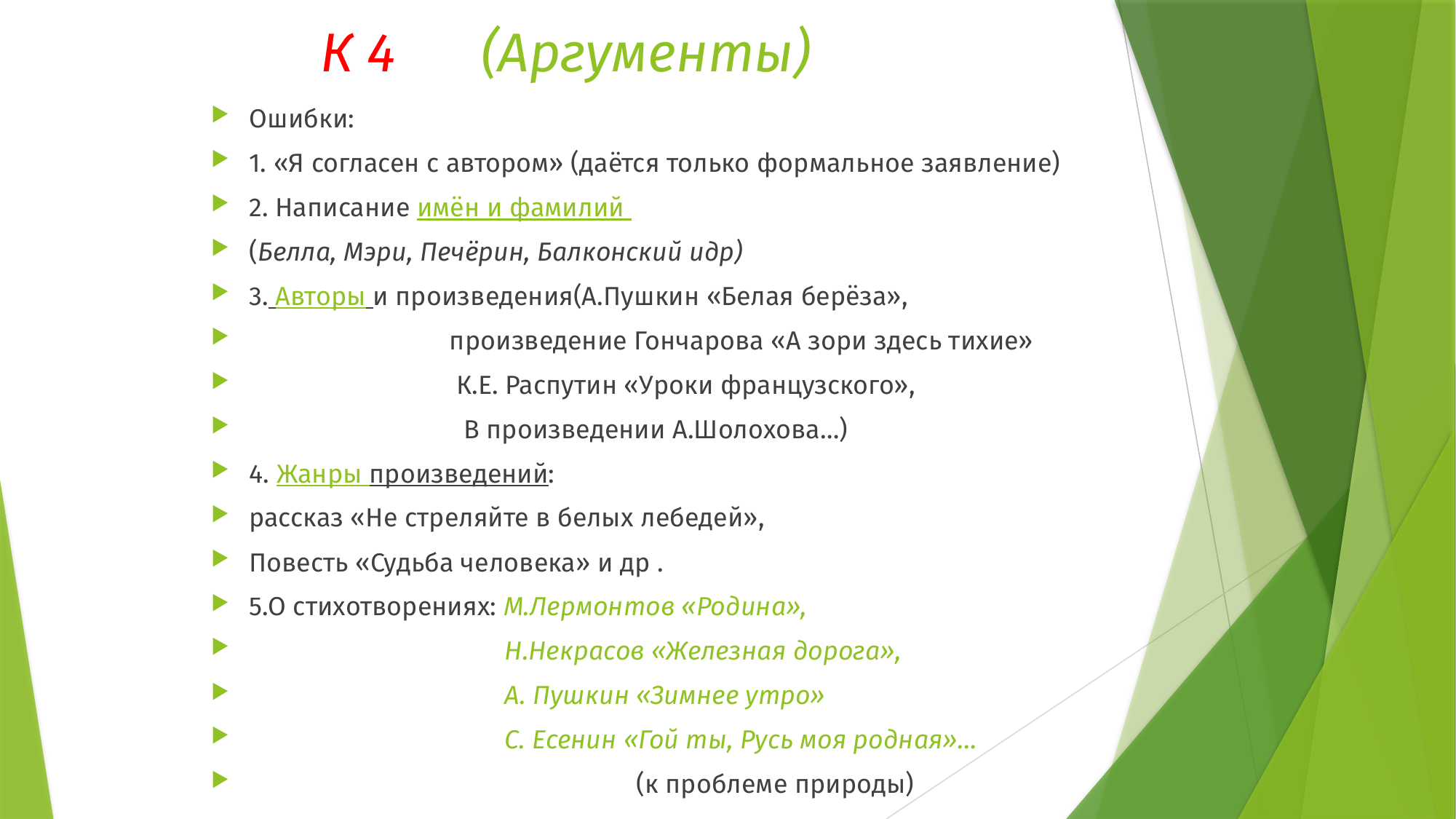

# К 4      (Аргументы)
Ошибки:
1. «Я согласен с автором» (даётся только формальное заявление)
2. Написание имён и фамилий
(Белла, Мэри, Печёрин, Балконский идр)
3. Авторы и произведения(А.Пушкин «Белая берёза»,
                             произведение Гончарова «А зори здесь тихие»
                              К.Е. Распутин «Уроки французского»,
                               В произведении А.Шолохова…)
4. Жанры произведений:
рассказ «Не стреляйте в белых лебедей»,
Повесть «Судьба человека» и др .
5.О стихотворениях: М.Лермонтов «Родина»,
                                      Н.Некрасов «Железная дорога»,
                                      А. Пушкин «Зимнее утро»
                                      С. Есенин «Гой ты, Русь моя родная»…
                                                        (к проблеме природы)